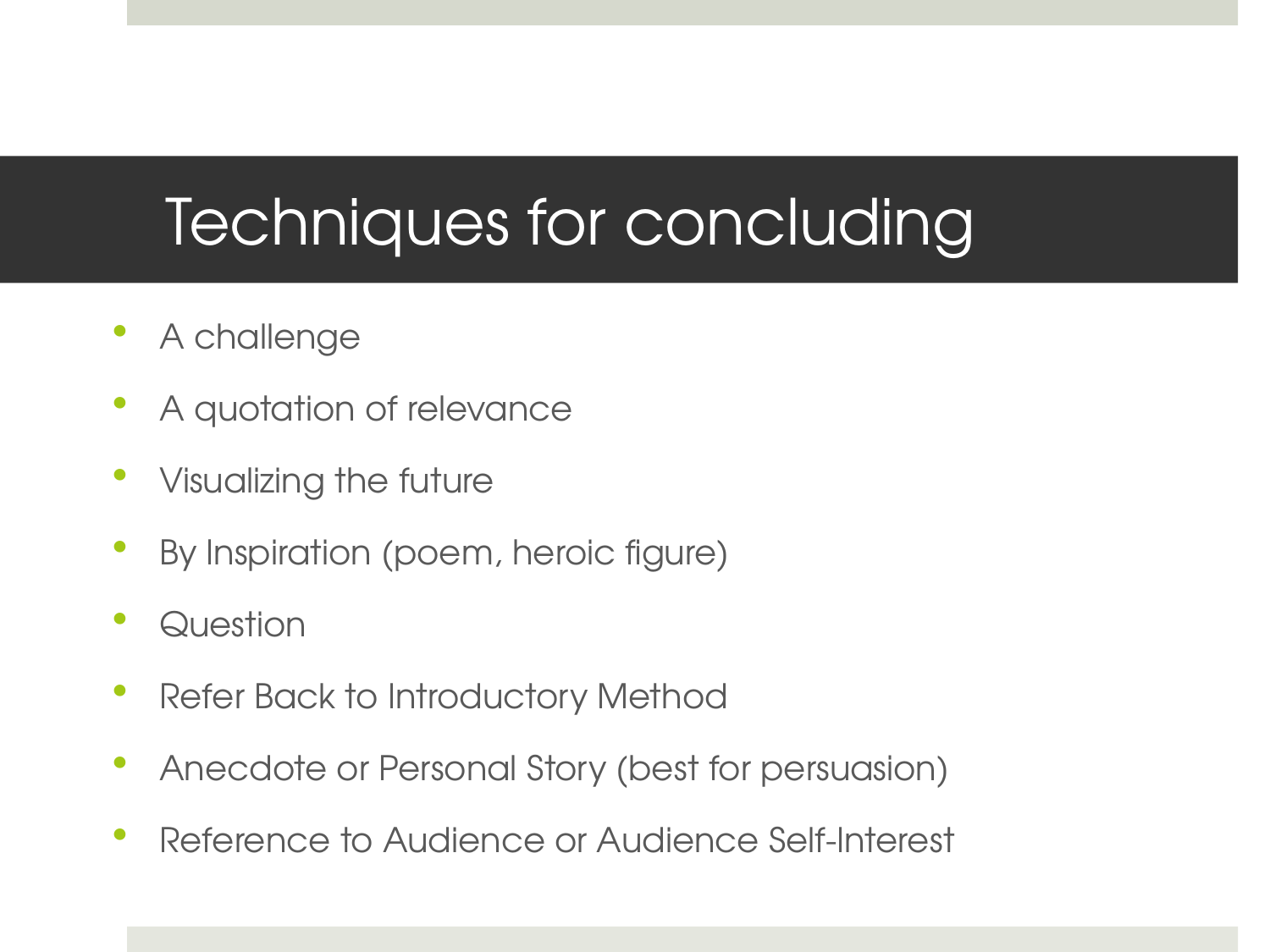

# Techniques for concluding
A challenge
A quotation of relevance
Visualizing the future
By Inspiration (poem, heroic figure)
Question
Refer Back to Introductory Method
Anecdote or Personal Story (best for persuasion)
Reference to Audience or Audience Self-Interest